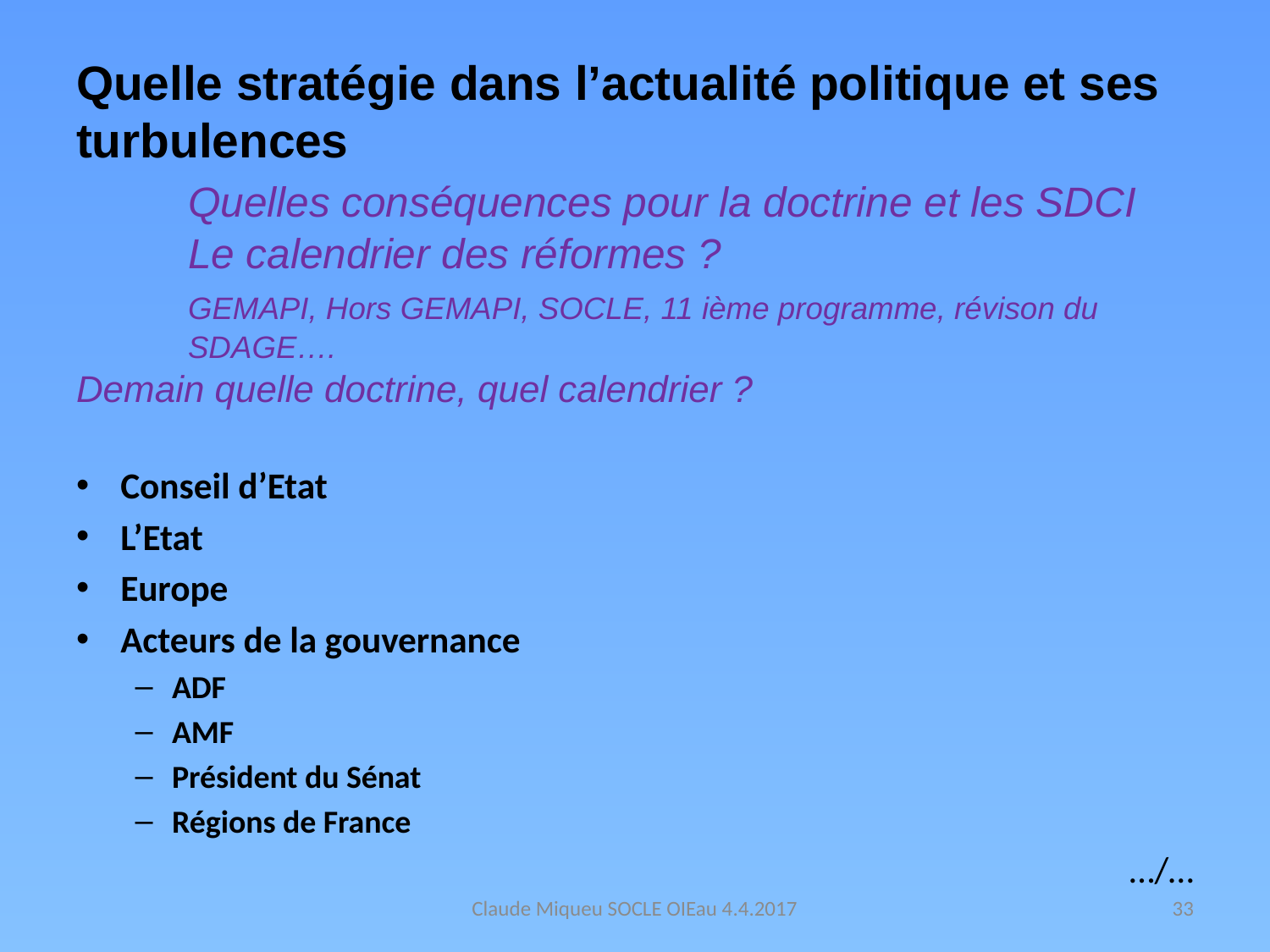

# Quelle stratégie dans l’actualité politique et ses turbulences Quelles conséquences pour la doctrine et les SDCI Le calendrier des réformes ? GEMAPI, Hors GEMAPI, SOCLE, 11 ième programme, révison du 	SDAGE…. Demain quelle doctrine, quel calendrier ?
Conseil d’Etat
L’Etat
Europe
Acteurs de la gouvernance
ADF
AMF
Président du Sénat
Régions de France
…/…
Claude Miqueu SOCLE OIEau 4.4.2017
33